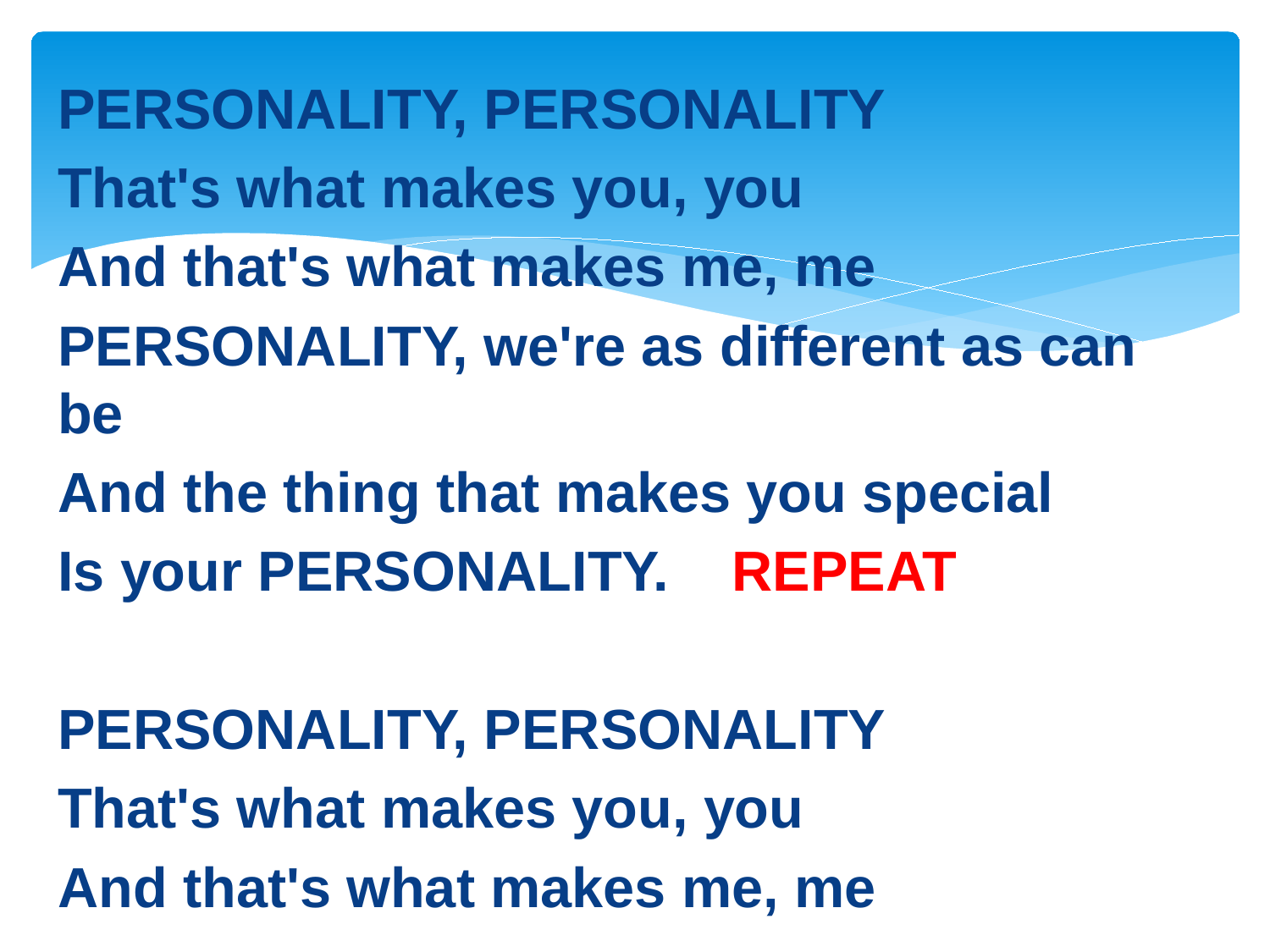

PERSONALITY, PERSONALITY
That's what makes you, you
And that's what makes me, me
PERSONALITY, we're as different as can be
And the thing that makes you special
Is your PERSONALITY.    REPEAT

PERSONALITY, PERSONALITY
That's what makes you, you
And that's what makes me, me